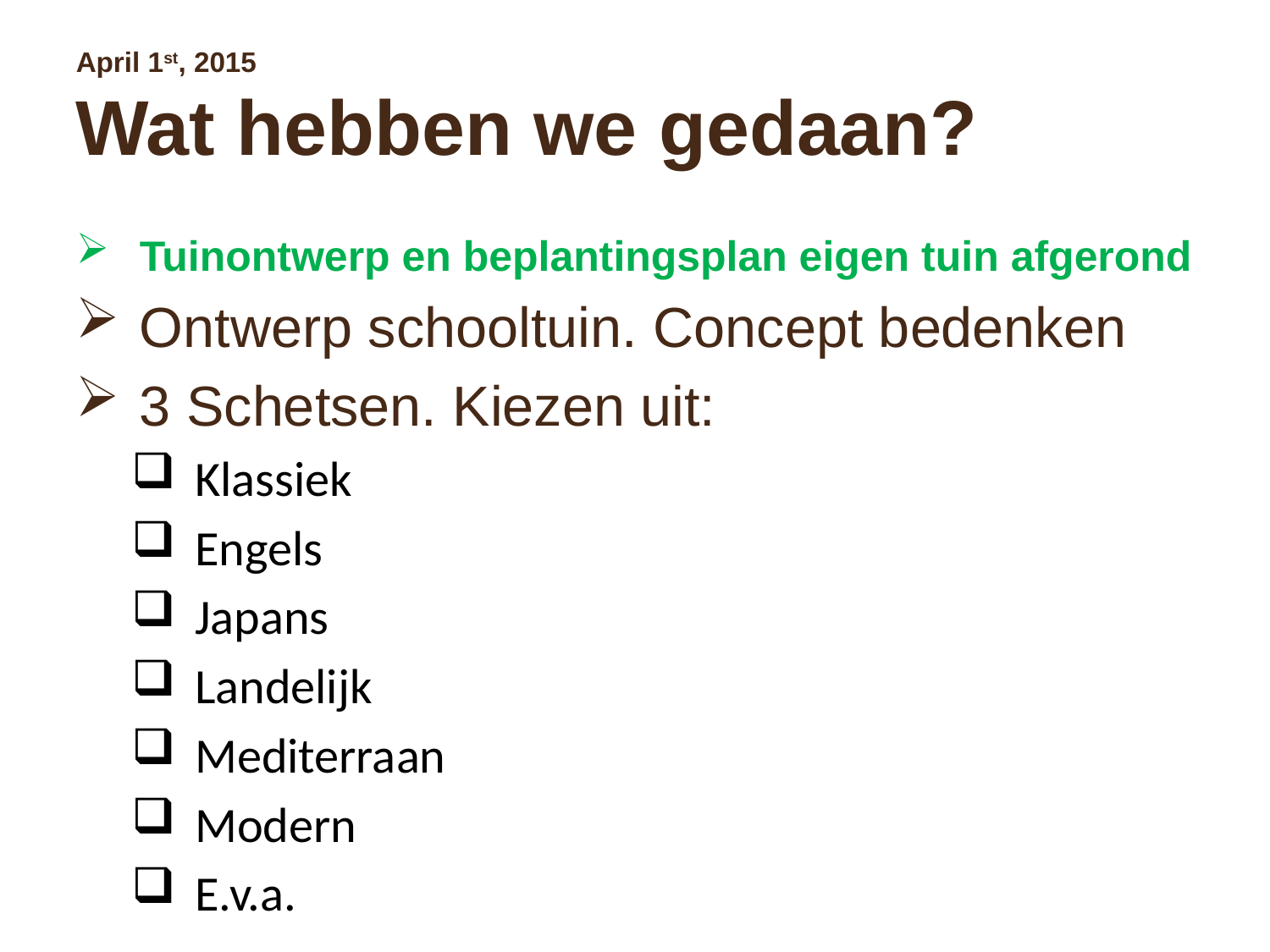

# April 1st, 2015 Wat hebben we gedaan?
Tuinontwerp en beplantingsplan eigen tuin afgerond
Ontwerp schooltuin. Concept bedenken
3 Schetsen. Kiezen uit:
Klassiek
Engels
Japans
Landelijk
Mediterraan
Modern
E.v.a.